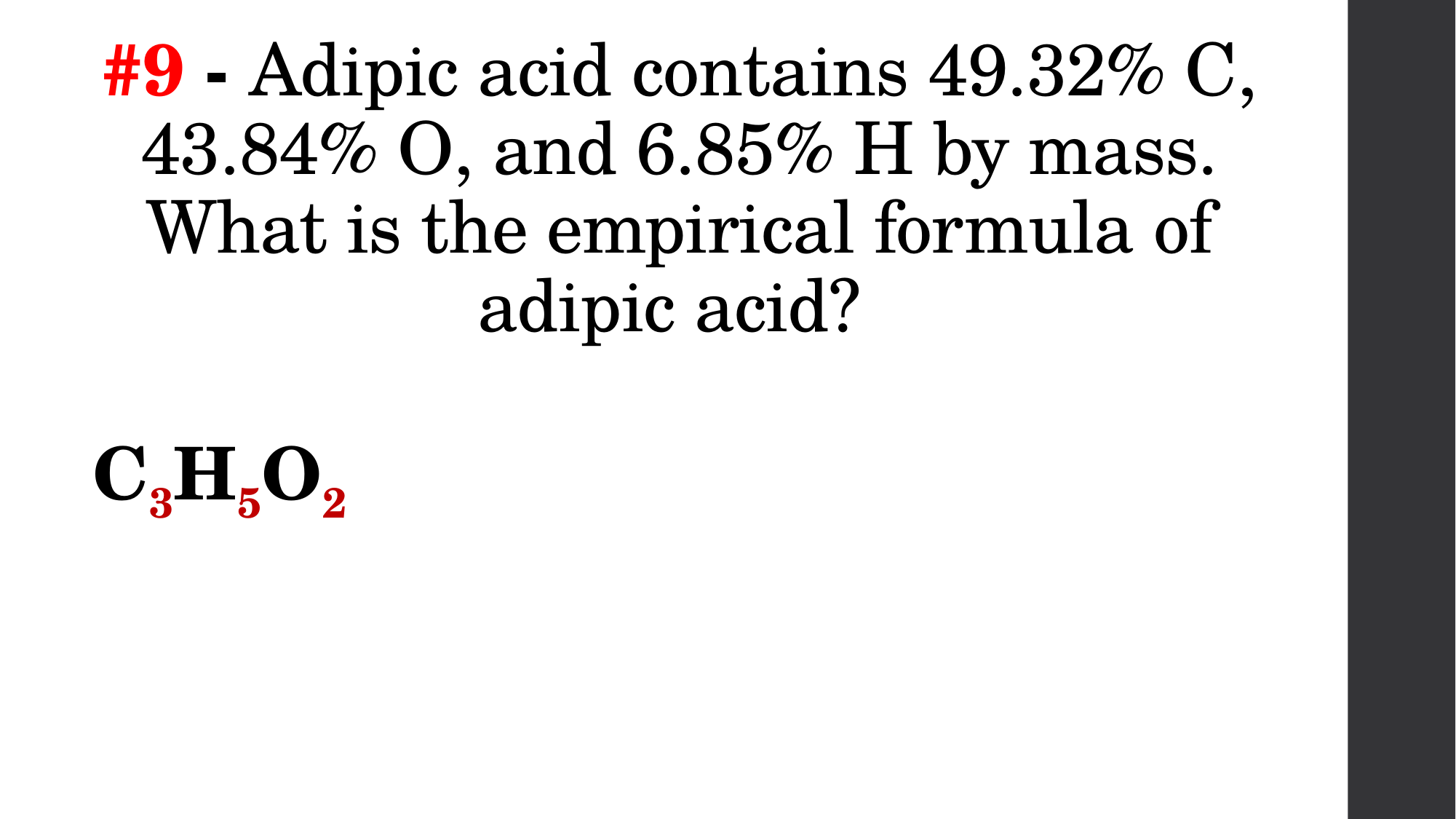

# #9 - Adipic acid contains 49.32% C, 43.84% O, and 6.85% H by mass. What is the empirical formula of adipic acid?
C3H5O2